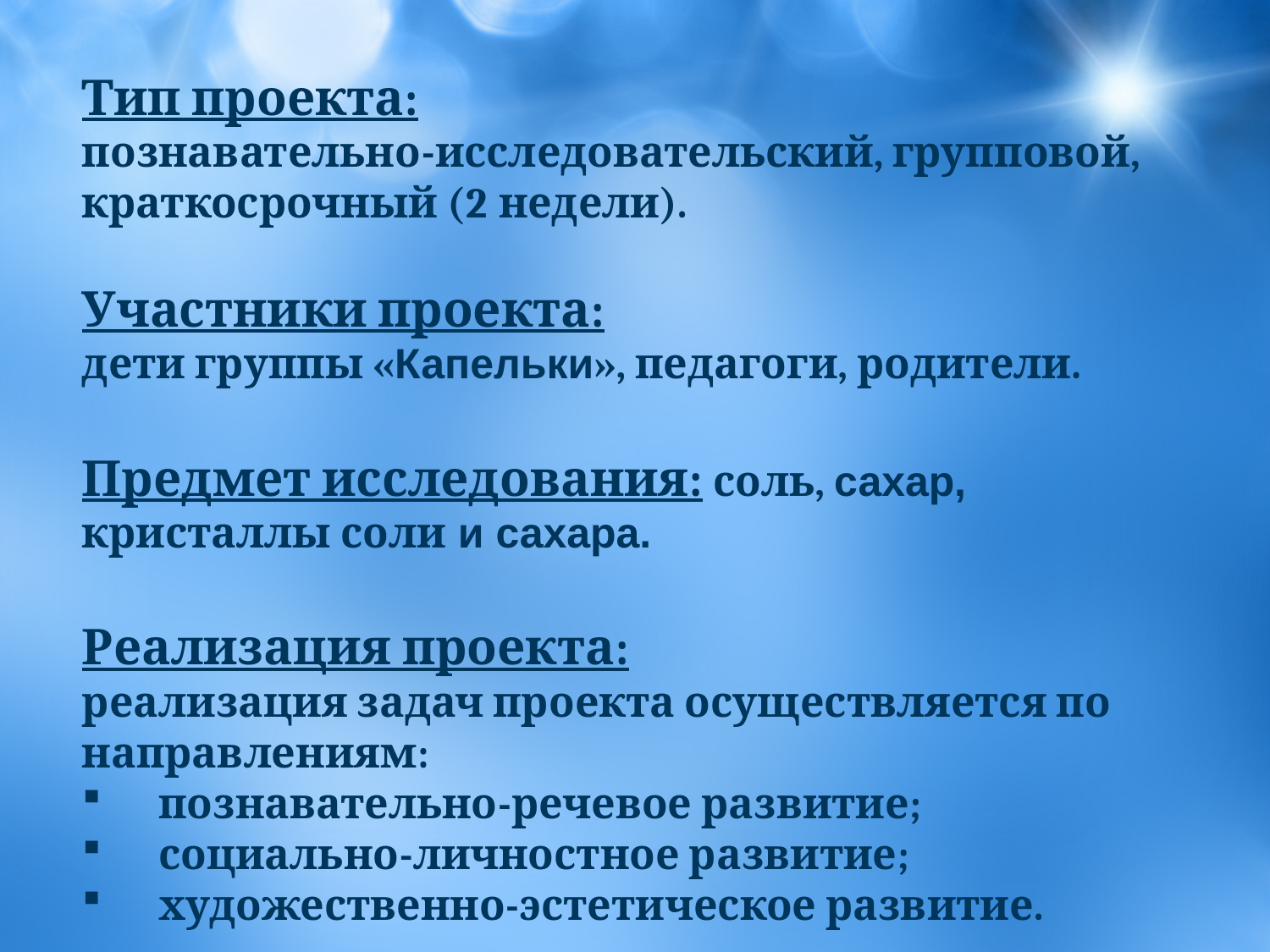

Тип проекта:
познавательно-исследовательский, групповой, краткосрочный (2 недели).
Участники проекта:
дети группы «Капельки», педагоги, родители.

Предмет исследования: соль, сахар, кристаллы соли и сахара.

Реализация проекта:
реализация задач проекта осуществляется по направлениям:
     познавательно-речевое развитие;
     социально-личностное развитие;
     художественно-эстетическое развитие.